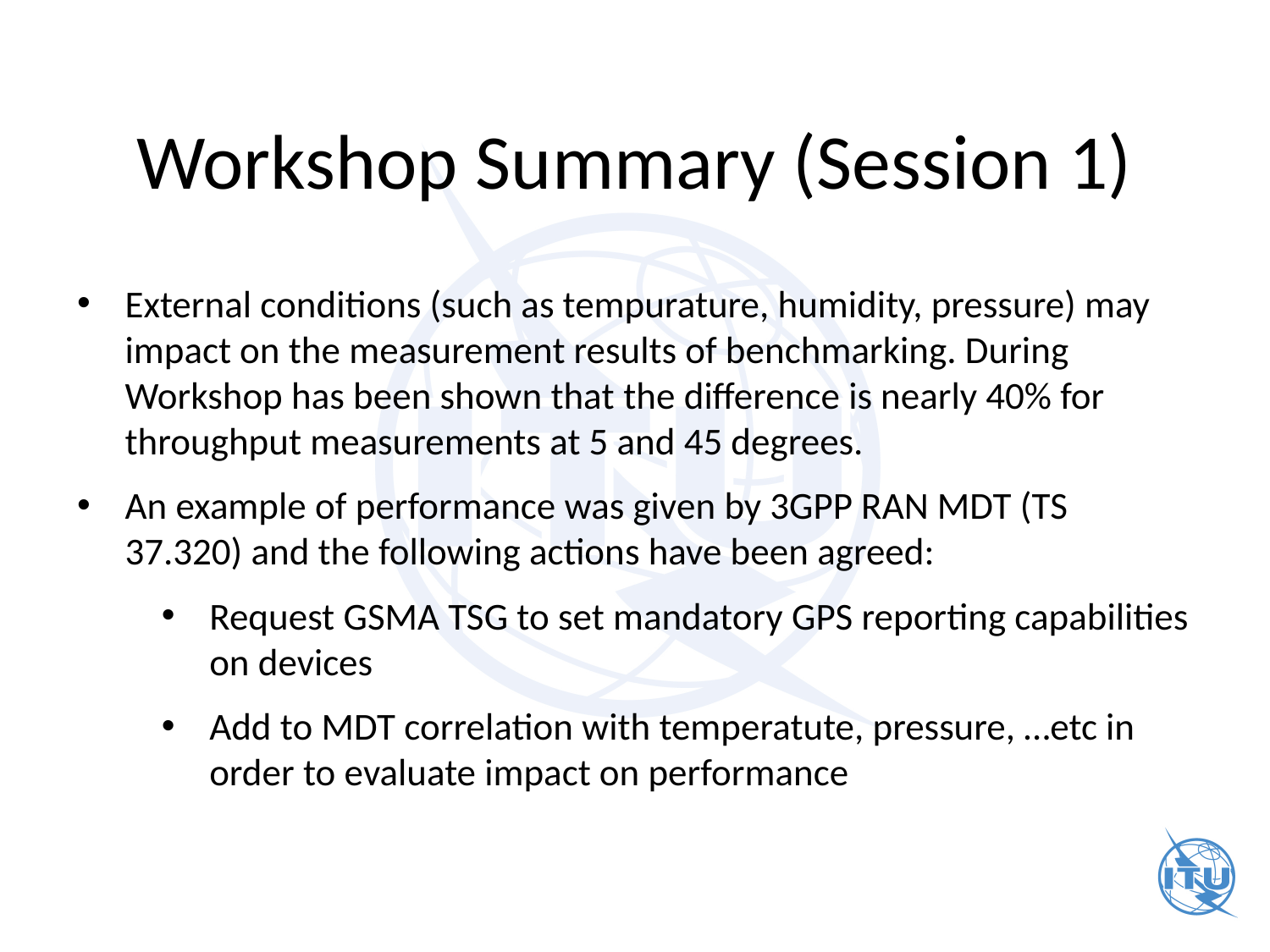

# Workshop Summary (Session 1)
External conditions (such as tempurature, humidity, pressure) may impact on the measurement results of benchmarking. During Workshop has been shown that the difference is nearly 40% for throughput measurements at 5 and 45 degrees.
An example of performance was given by 3GPP RAN MDT (TS 37.320) and the following actions have been agreed:
Request GSMA TSG to set mandatory GPS reporting capabilities on devices
Add to MDT correlation with temperatute, pressure, …etc in order to evaluate impact on performance